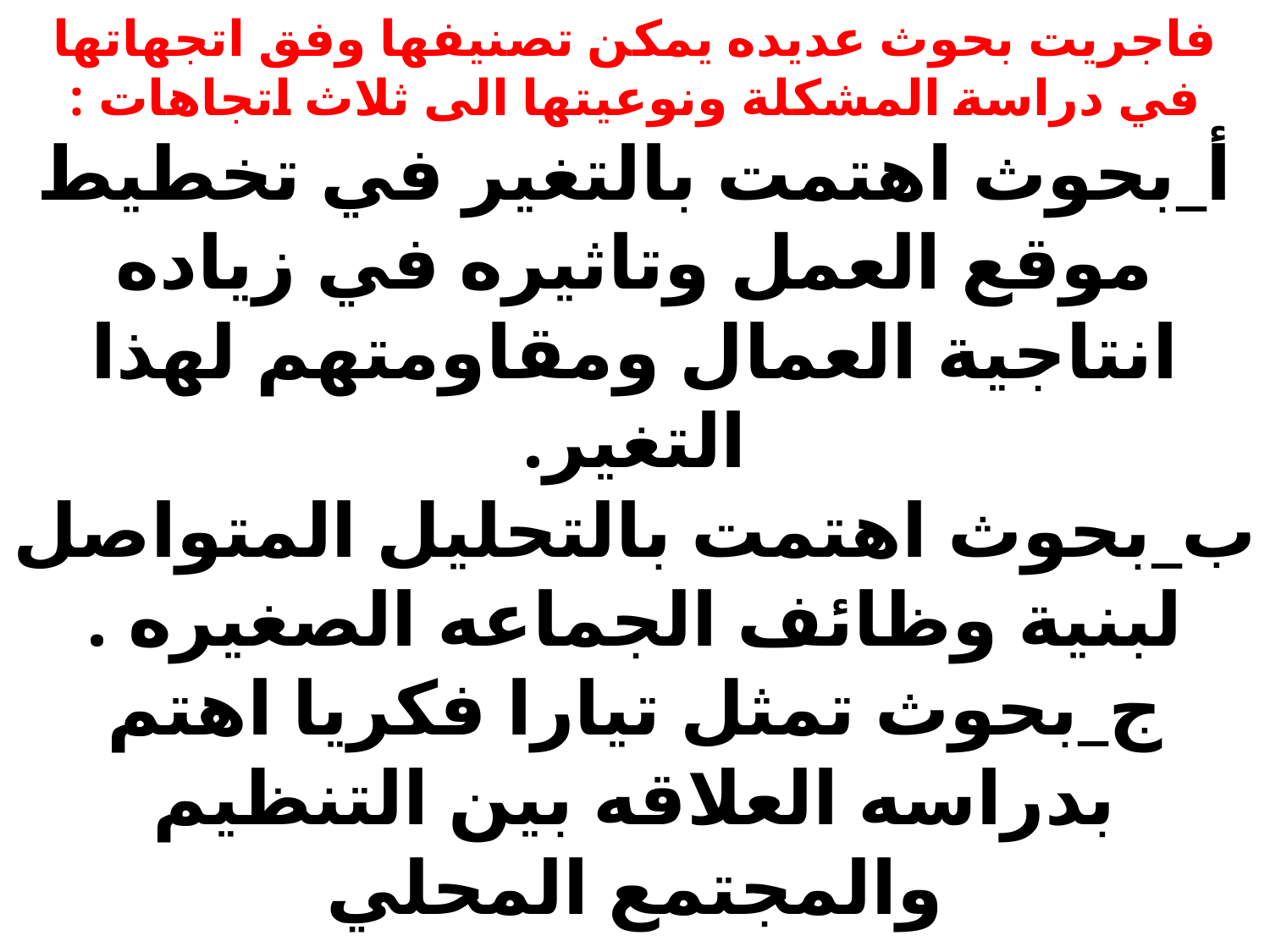

فاجريت بحوث عديده يمكن تصنيفها وفق اتجهاتها في دراسة المشكلة ونوعيتها الى ثلاث اتجاهات :
أ_بحوث اهتمت بالتغير في تخطيط موقع العمل وتاثيره في زياده انتاجية العمال ومقاومتهم لهذا التغير.
ب_بحوث اهتمت بالتحليل المتواصل لبنية وظائف الجماعه الصغيره .
ج_بحوث تمثل تيارا فكريا اهتم بدراسه العلاقه بين التنظيم والمجتمع المحلي
#